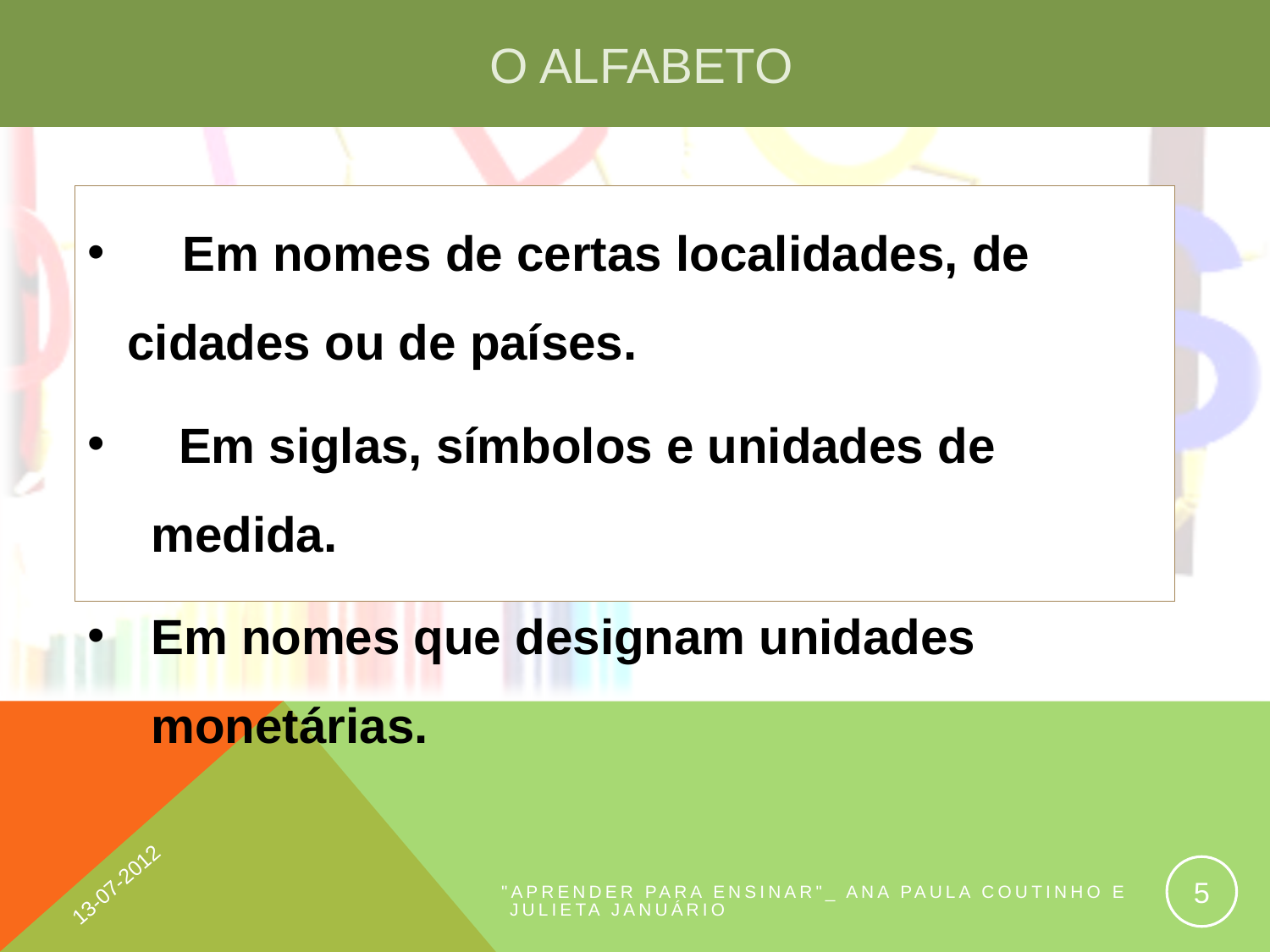

# O Alfabeto
    Em nomes de certas localidades, de cidades ou de países.
  Em siglas, símbolos e unidades de medida.
Em nomes que designam unidades monetárias.

13-07-2012
5
"Aprender para ensinar"_ Ana Paula Coutinho e Julieta Januário